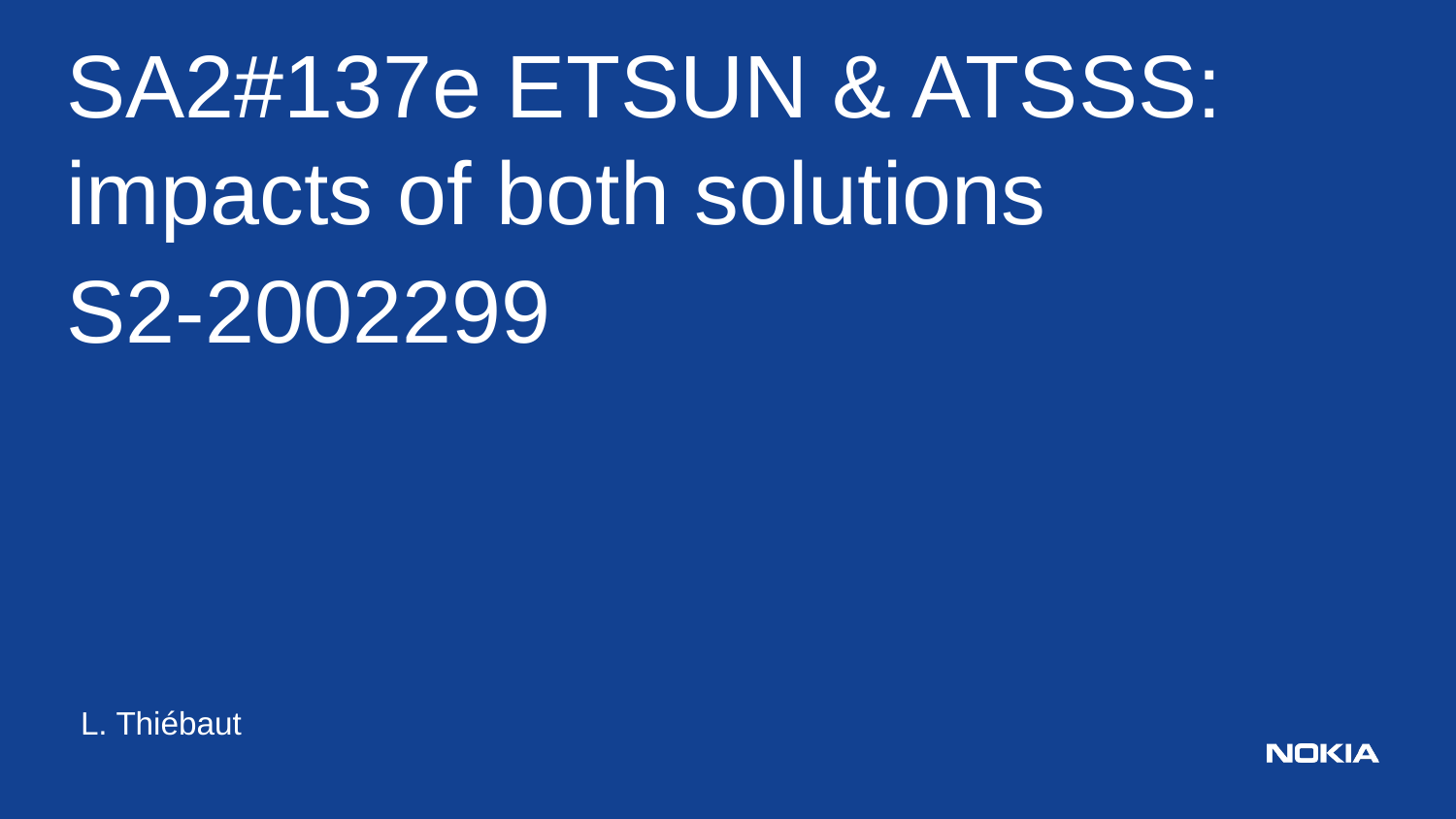

SA2#137e ETSUN & ATSSS: impacts of both solutions
S2-2002299
L. Thiébaut